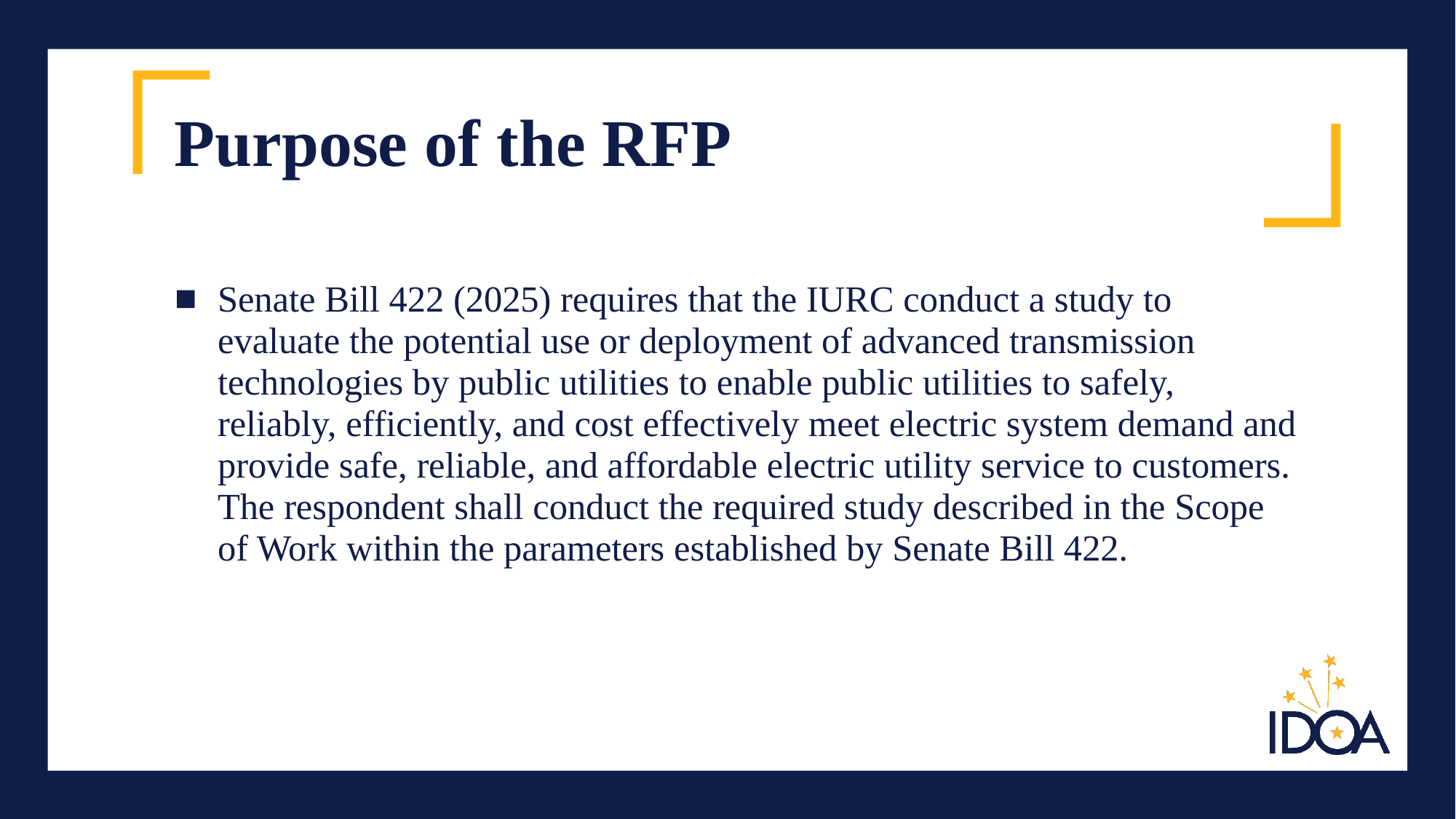

# Purpose of the RFP
Senate Bill 422 (2025) requires that the IURC conduct a study to evaluate the potential use or deployment of advanced transmission technologies by public utilities to enable public utilities to safely, reliably, efficiently, and cost effectively meet electric system demand and provide safe, reliable, and affordable electric utility service to customers. The respondent shall conduct the required study described in the Scope of Work within the parameters established by Senate Bill 422.